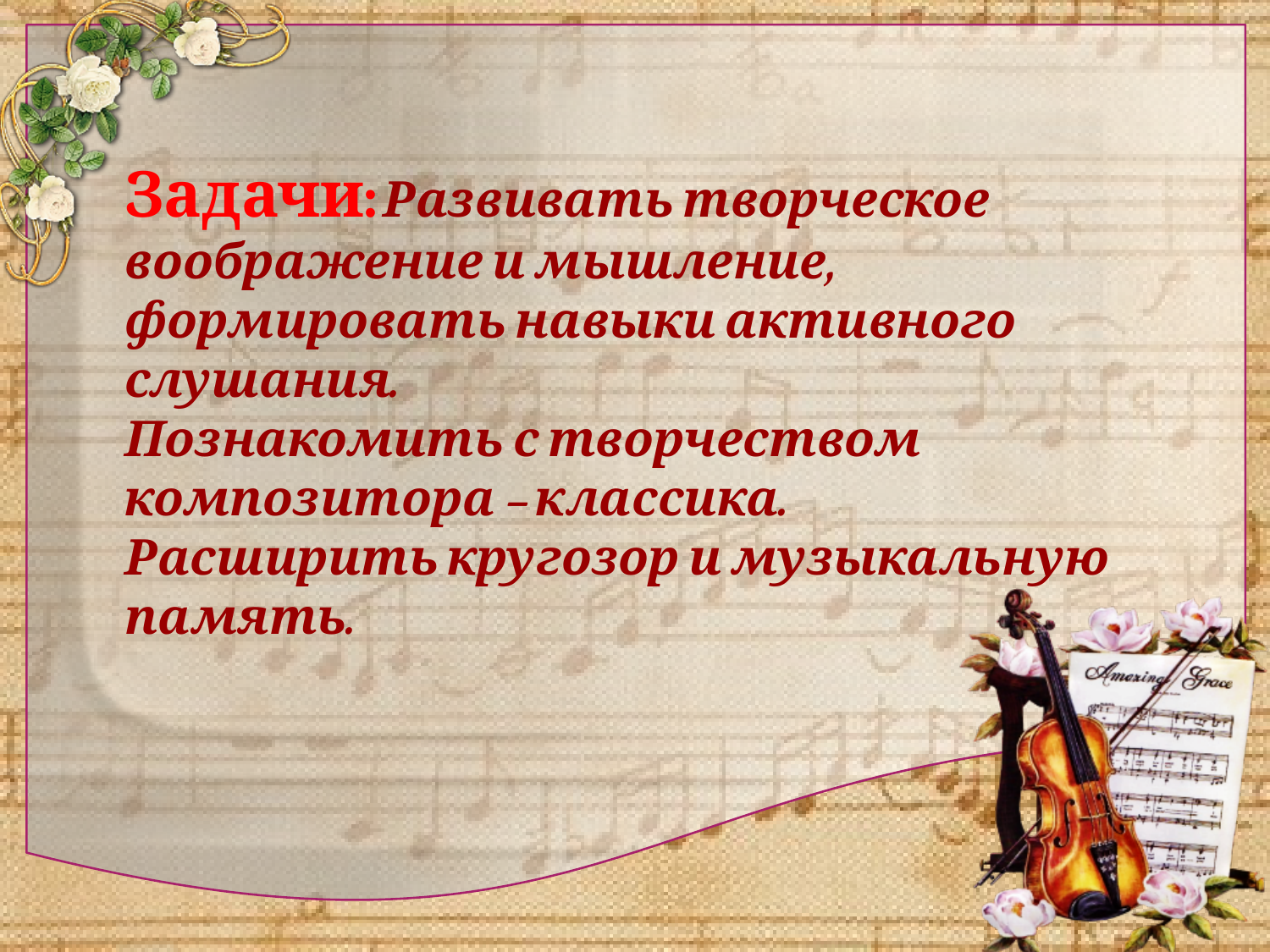

Задачи: Развивать творческое воображение и мышление, формировать навыки активного слушания.
Познакомить с творчеством композитора – классика.
Расширить кругозор и музыкальную память.